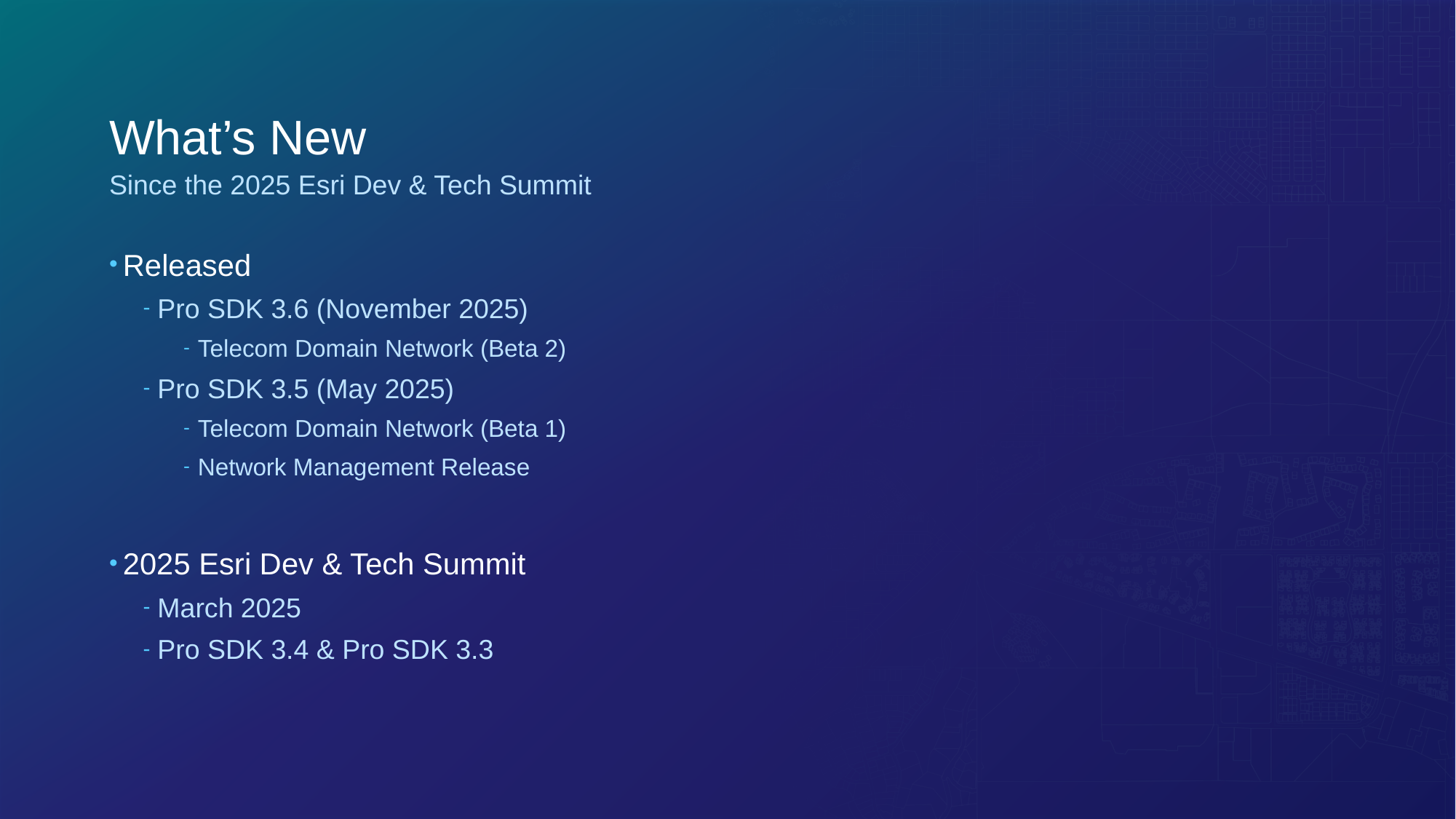

# What’s New
Since the 2025 Esri Dev & Tech Summit
Released
Pro SDK 3.6 (November 2025)
Telecom Domain Network (Beta 2)
Pro SDK 3.5 (May 2025)
Telecom Domain Network (Beta 1)
Network Management Release

2025 Esri Dev & Tech Summit
March 2025
Pro SDK 3.4 & Pro SDK 3.3